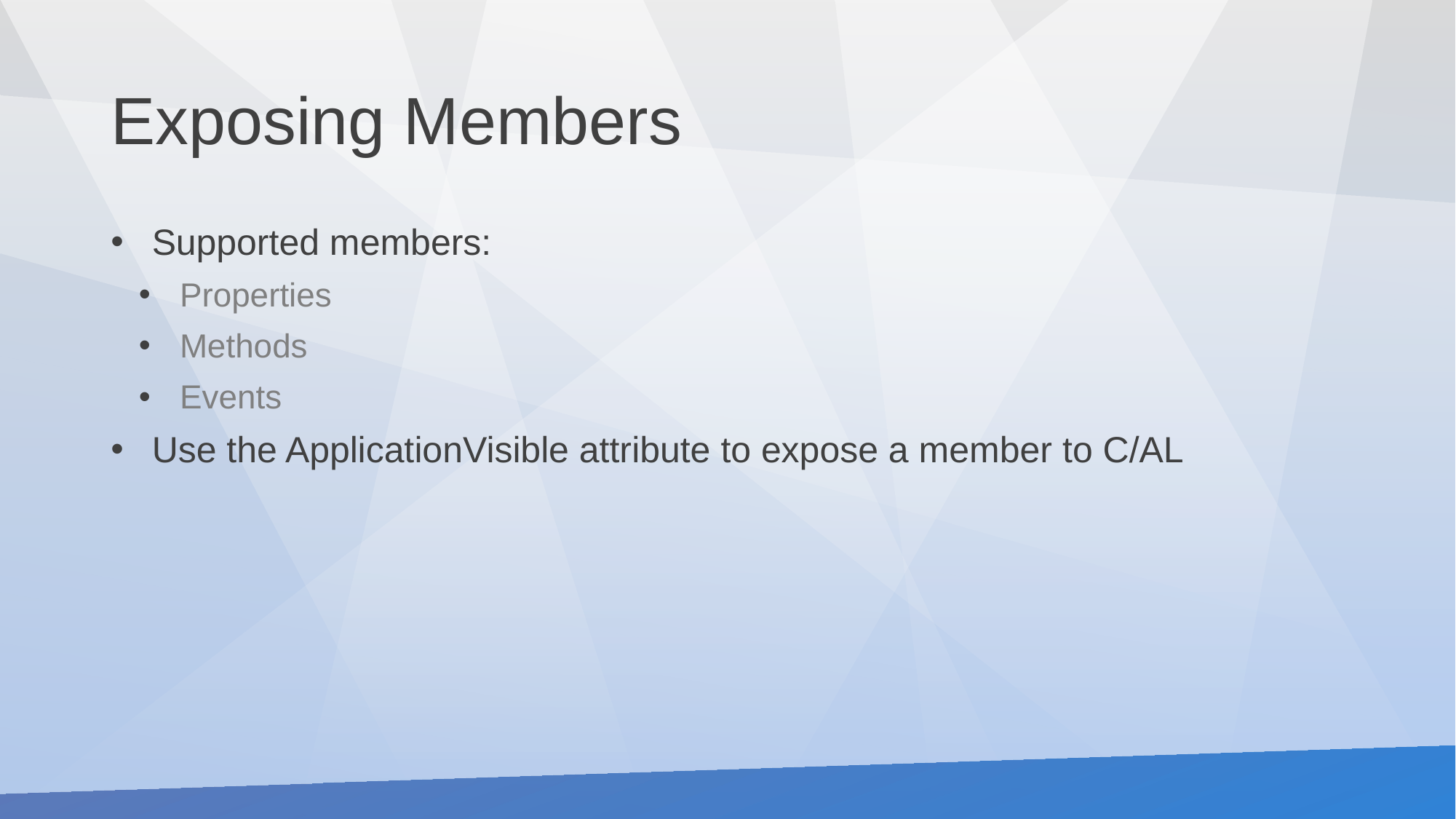

# Exposing Members
Supported members:
Properties
Methods
Events
Use the ApplicationVisible attribute to expose a member to C/AL